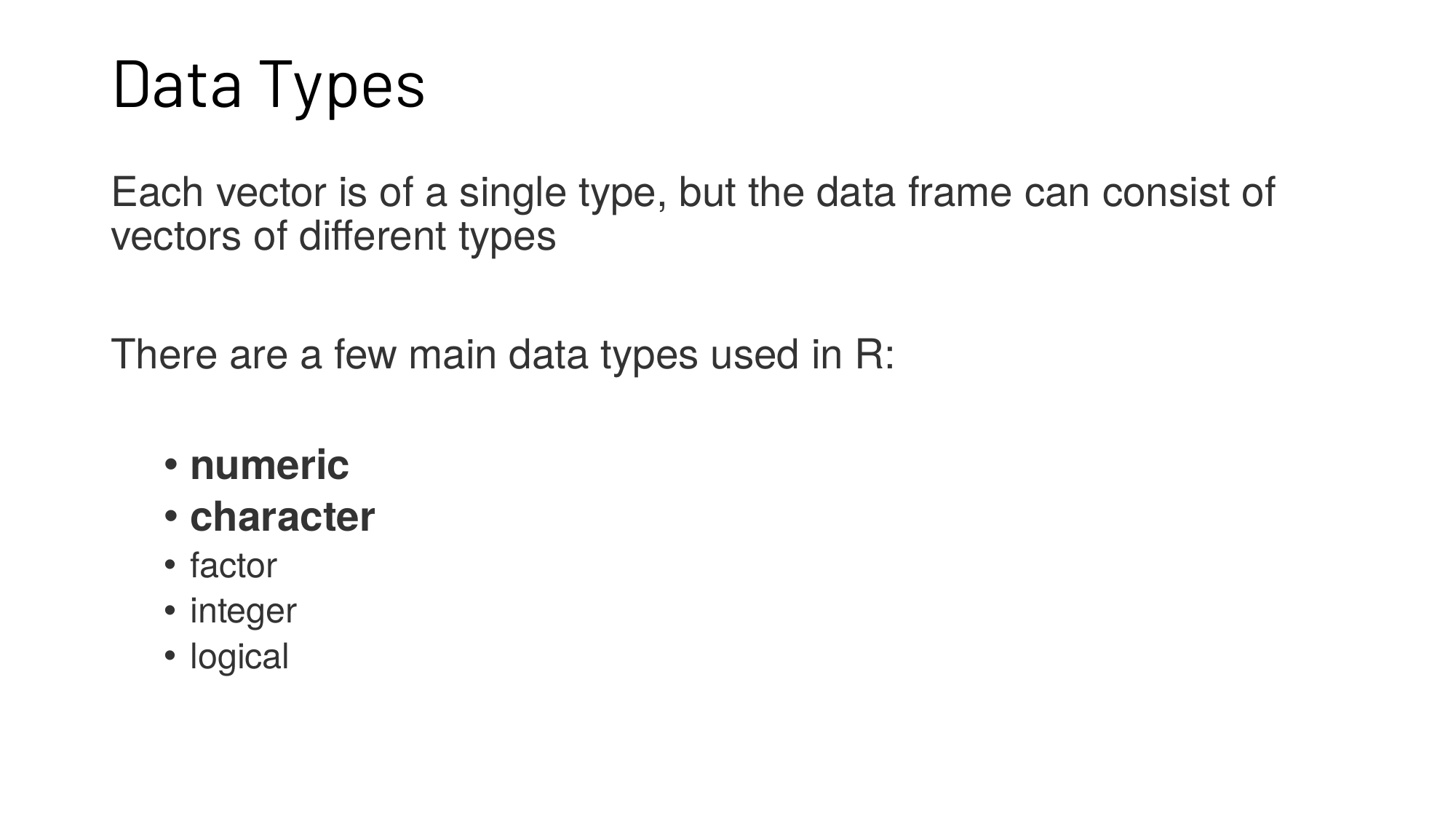

# Data Types
Each vector is of a single type, but the data frame can consist of vectors of different types

There are a few main data types used in R:

numeric
character
factor
integer
logical